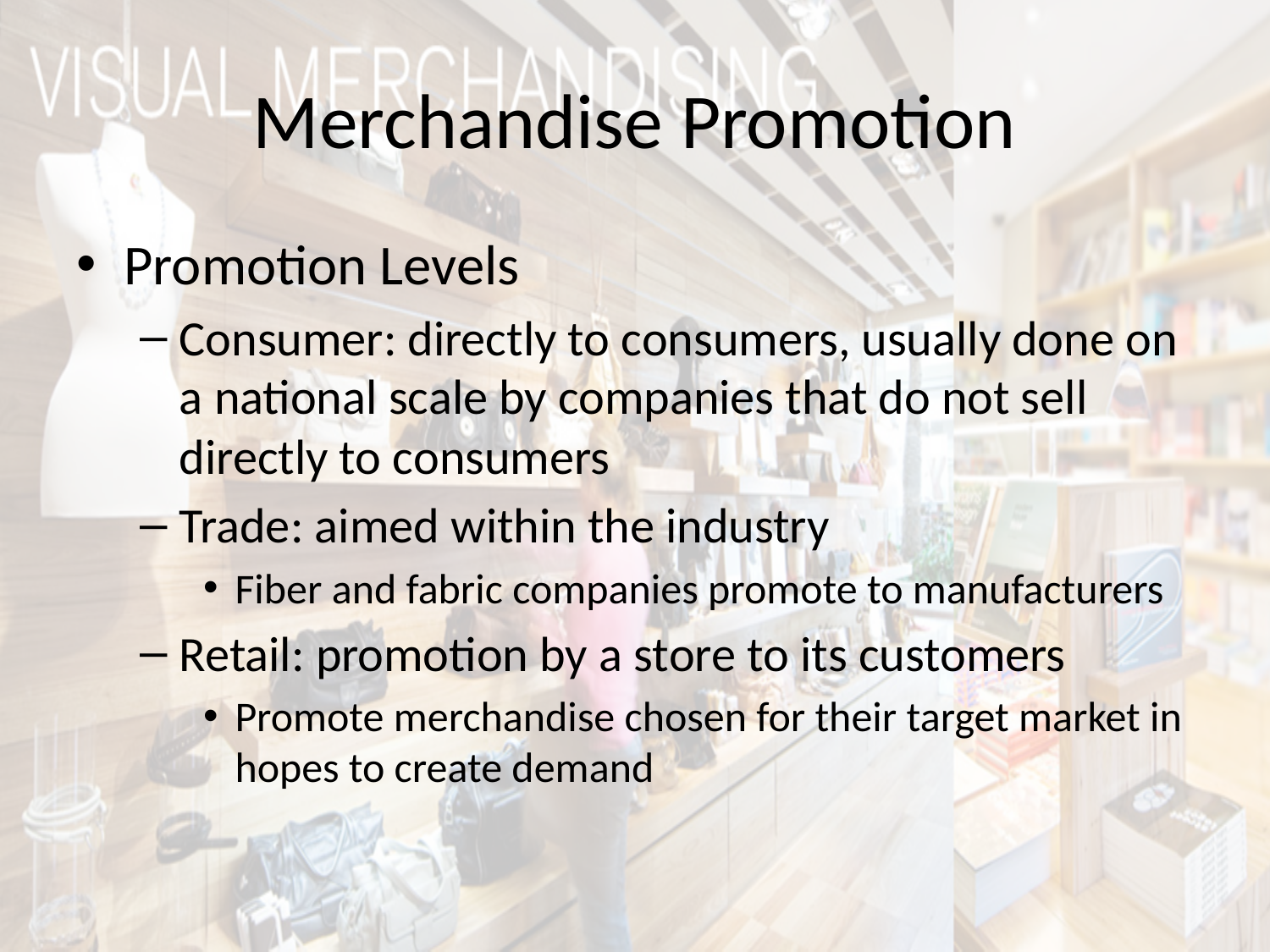

# Merchandise Promotion
Promotion Levels
Consumer: directly to consumers, usually done on a national scale by companies that do not sell directly to consumers
Trade: aimed within the industry
Fiber and fabric companies promote to manufacturers
Retail: promotion by a store to its customers
Promote merchandise chosen for their target market in hopes to create demand